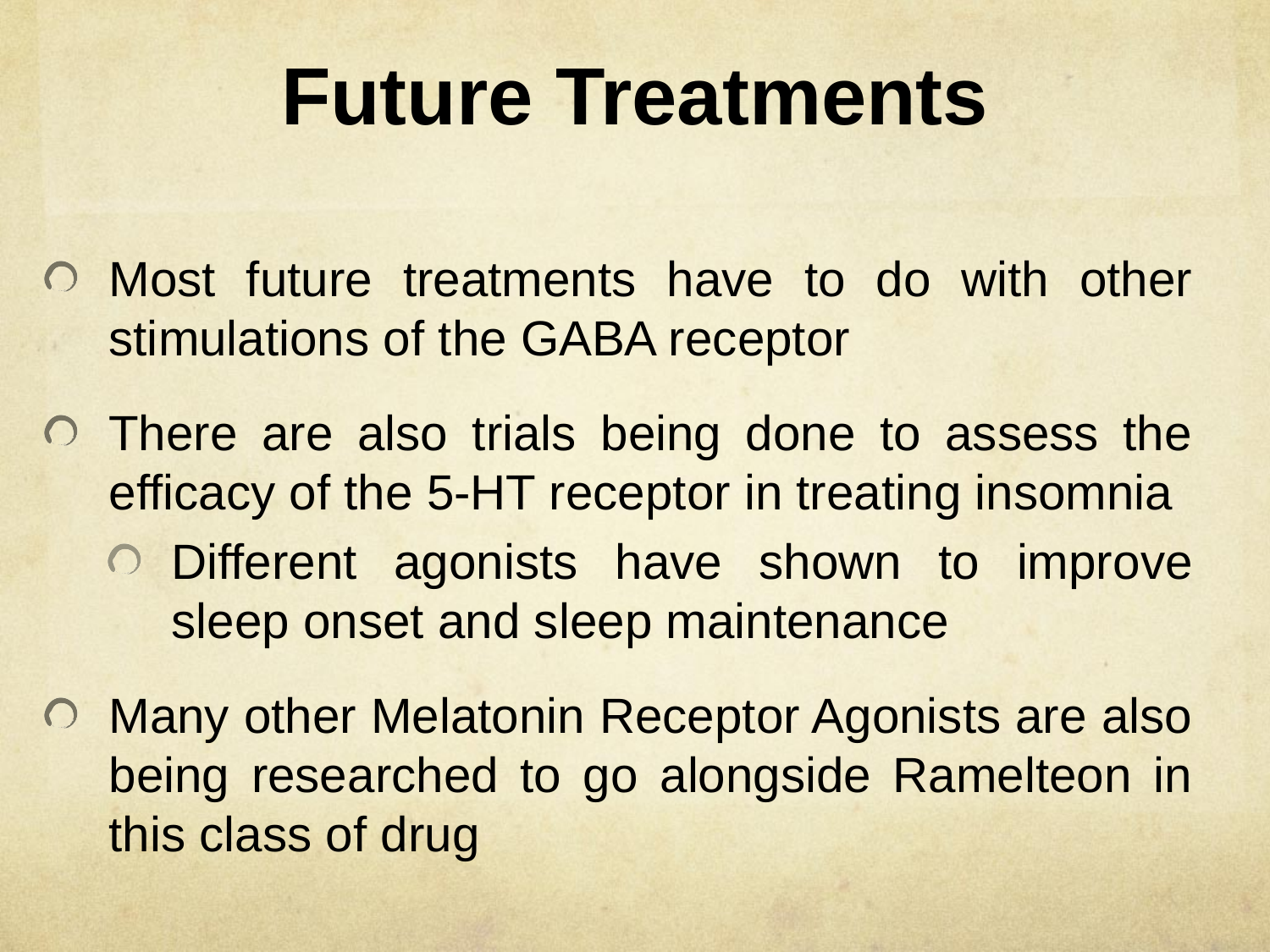

# Future Treatments
Most future treatments have to do with other stimulations of the GABA receptor
There are also trials being done to assess the efficacy of the 5-HT receptor in treating insomnia
Different agonists have shown to improve sleep onset and sleep maintenance
Many other Melatonin Receptor Agonists are also being researched to go alongside Ramelteon in this class of drug